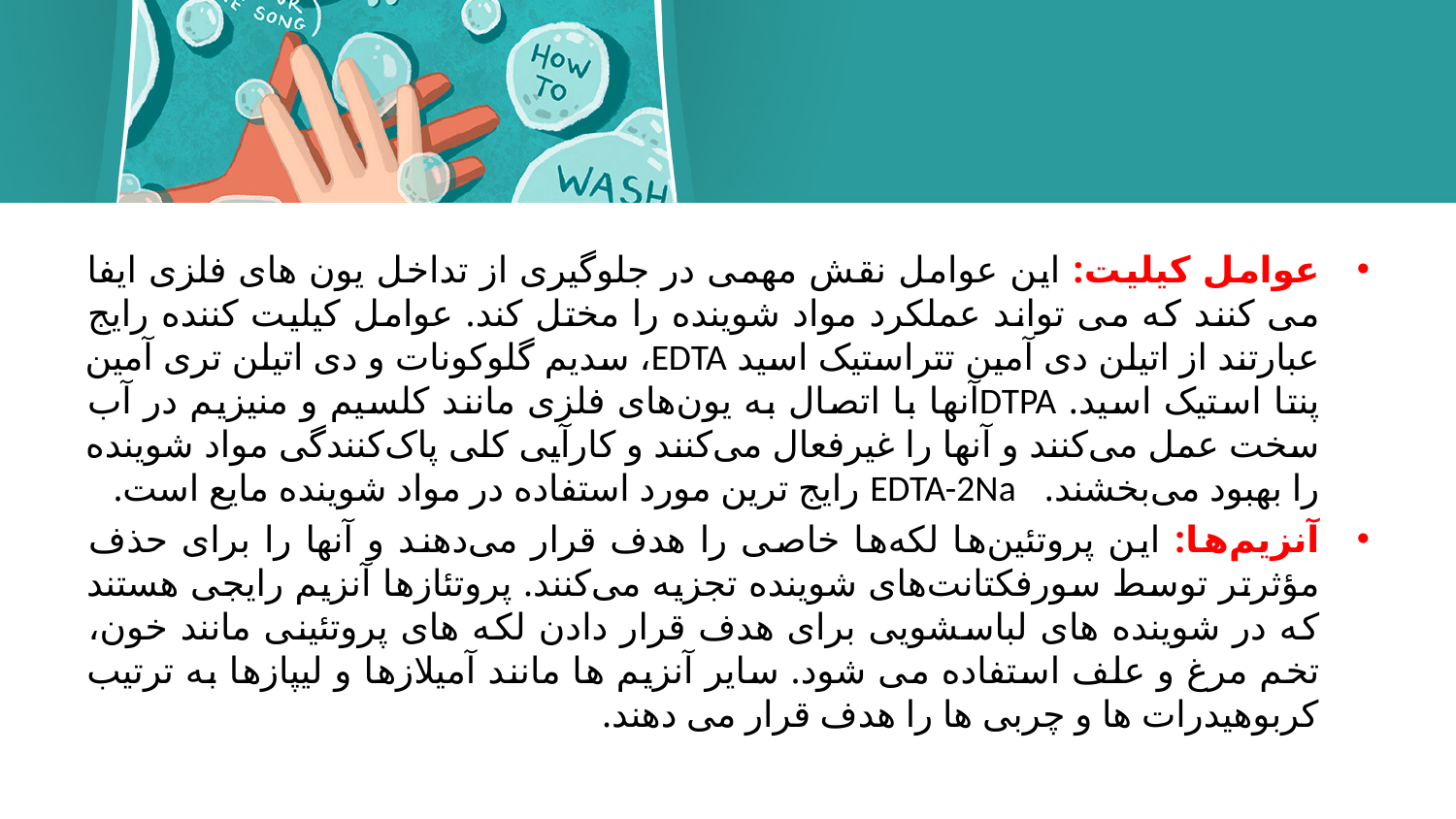

#
عوامل کیلیت: این عوامل نقش مهمی در جلوگیری از تداخل یون های فلزی ایفا می کنند که می تواند عملکرد مواد شوینده را مختل کند. عوامل کیلیت کننده رایج عبارتند از اتیلن دی آمین تتراستیک اسید EDTA، سدیم گلوکونات و دی اتیلن تری آمین پنتا استیک اسید. DTPAآنها با اتصال به یون‌های فلزی مانند کلسیم و منیزیم در آب سخت عمل می‌کنند و آنها را غیرفعال می‌کنند و کارآیی کلی پاک‌کنندگی مواد شوینده را بهبود می‌بخشند.   EDTA-2Na رایج ترین مورد استفاده در مواد شوینده مایع است.
آنزیم‌ها: این پروتئین‌ها لکه‌ها خاصی را هدف قرار می‌دهند و آنها را برای حذف مؤثرتر توسط سورفکتانت‌های شوینده تجزیه می‌کنند. پروتئازها آنزیم رایجی هستند که در شوینده های لباسشویی برای هدف قرار دادن لکه های پروتئینی مانند خون، تخم مرغ و علف استفاده می شود. سایر آنزیم ها مانند آمیلازها و لیپازها به ترتیب کربوهیدرات ها و چربی ها را هدف قرار می دهند.